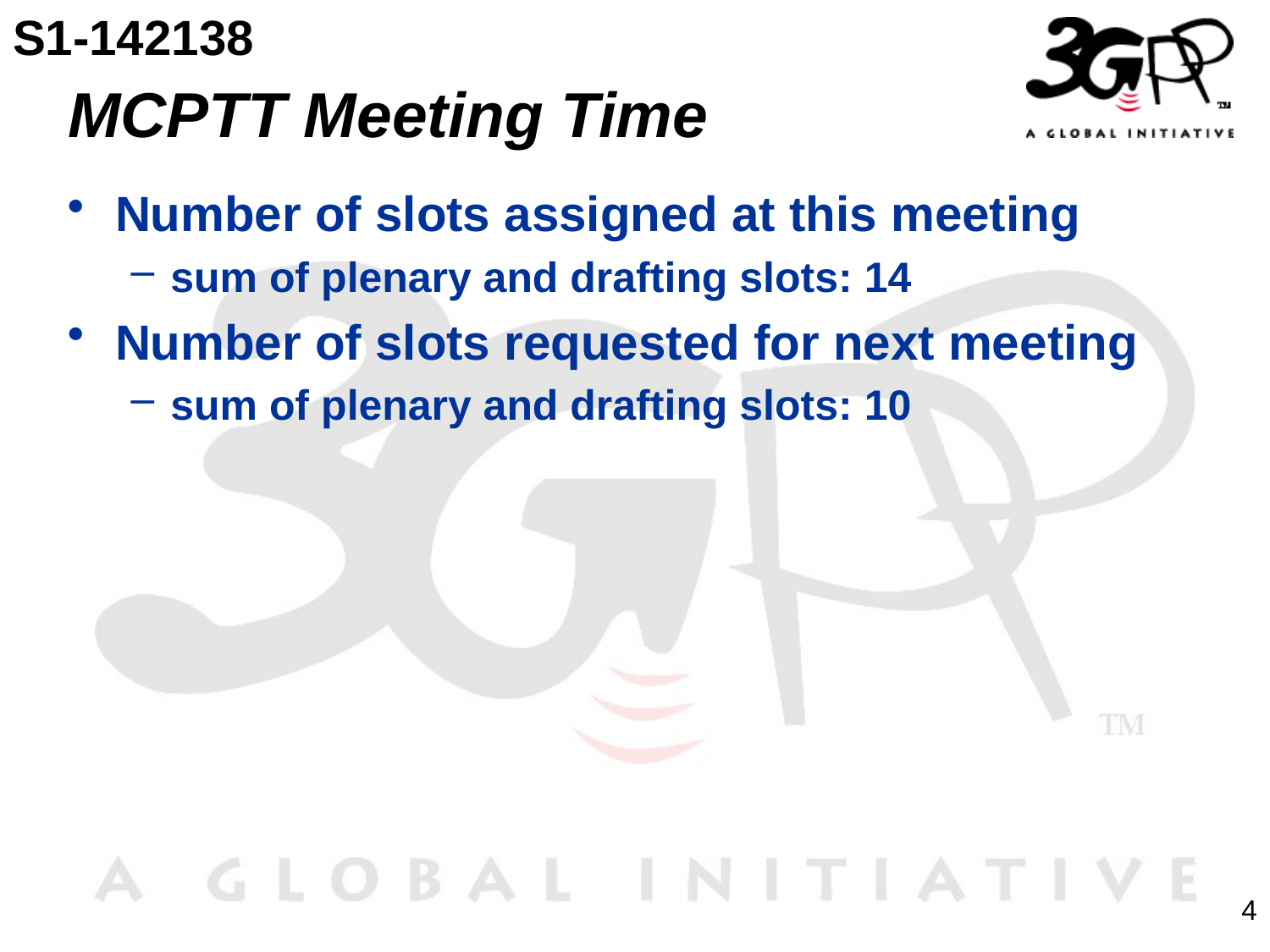

S1-142138
# MCPTT Meeting Time
Number of slots assigned at this meeting
sum of plenary and drafting slots: 14
Number of slots requested for next meeting
sum of plenary and drafting slots: 10
4